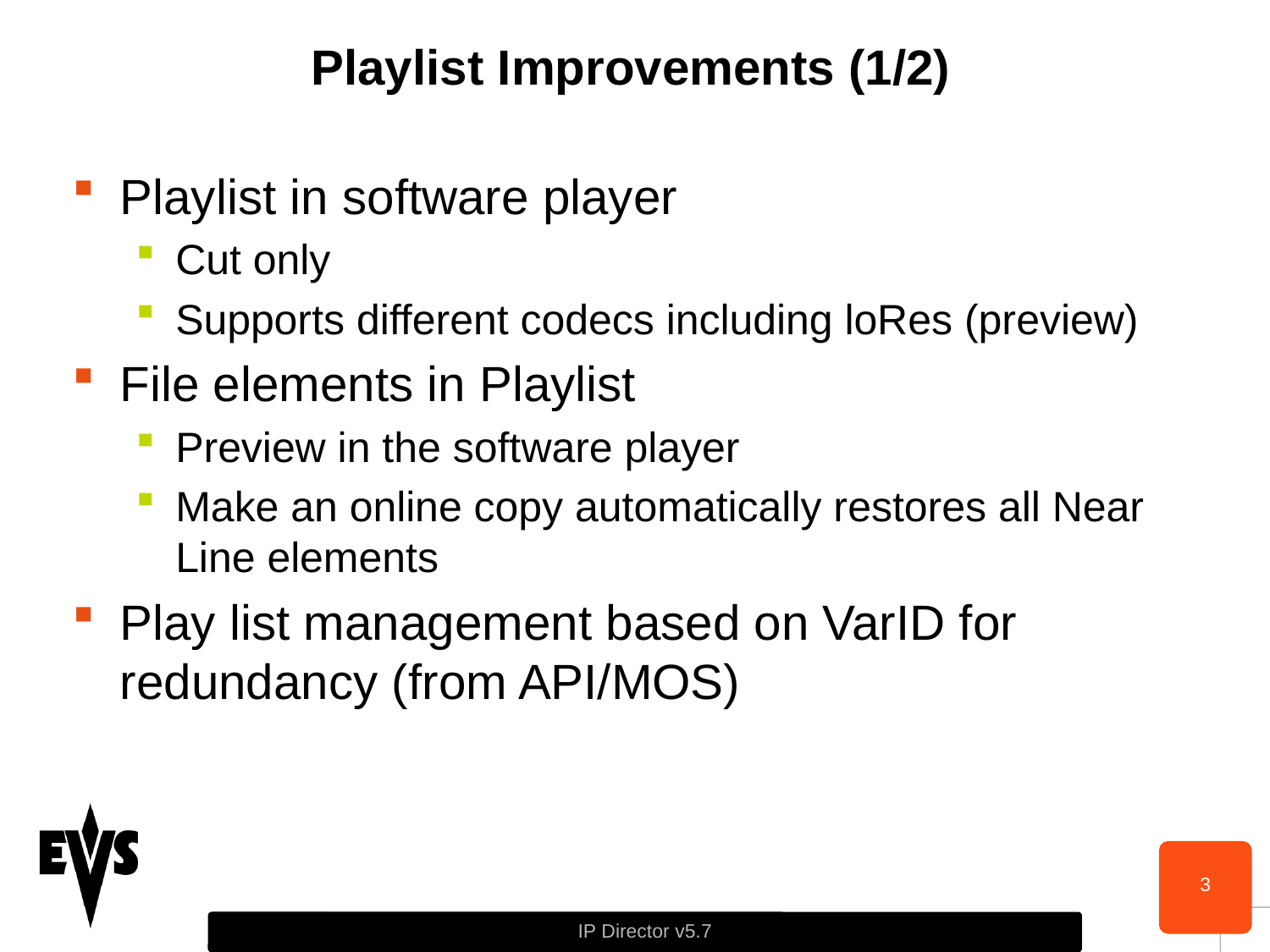

# Playlist Improvements (1/2)
Playlist in software player
Cut only
Supports different codecs including loRes (preview)
File elements in Playlist
Preview in the software player
Make an online copy automatically restores all Near Line elements
Play list management based on VarID for redundancy (from API/MOS)

IP Director v5.7